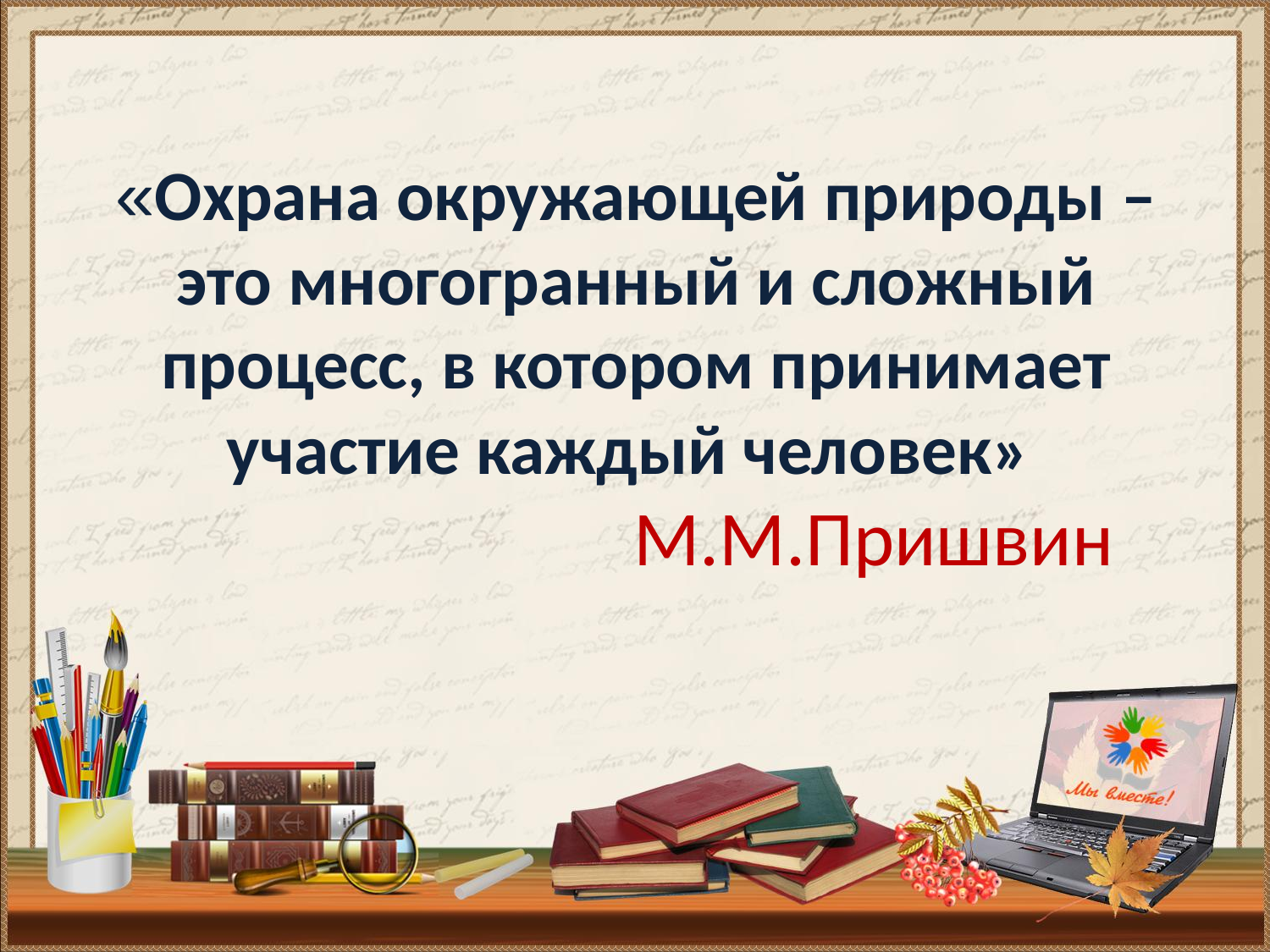

# «Охрана окружающей природы – это многогранный и сложный процесс, в котором принимает участие каждый человек» М.М.Пришвин